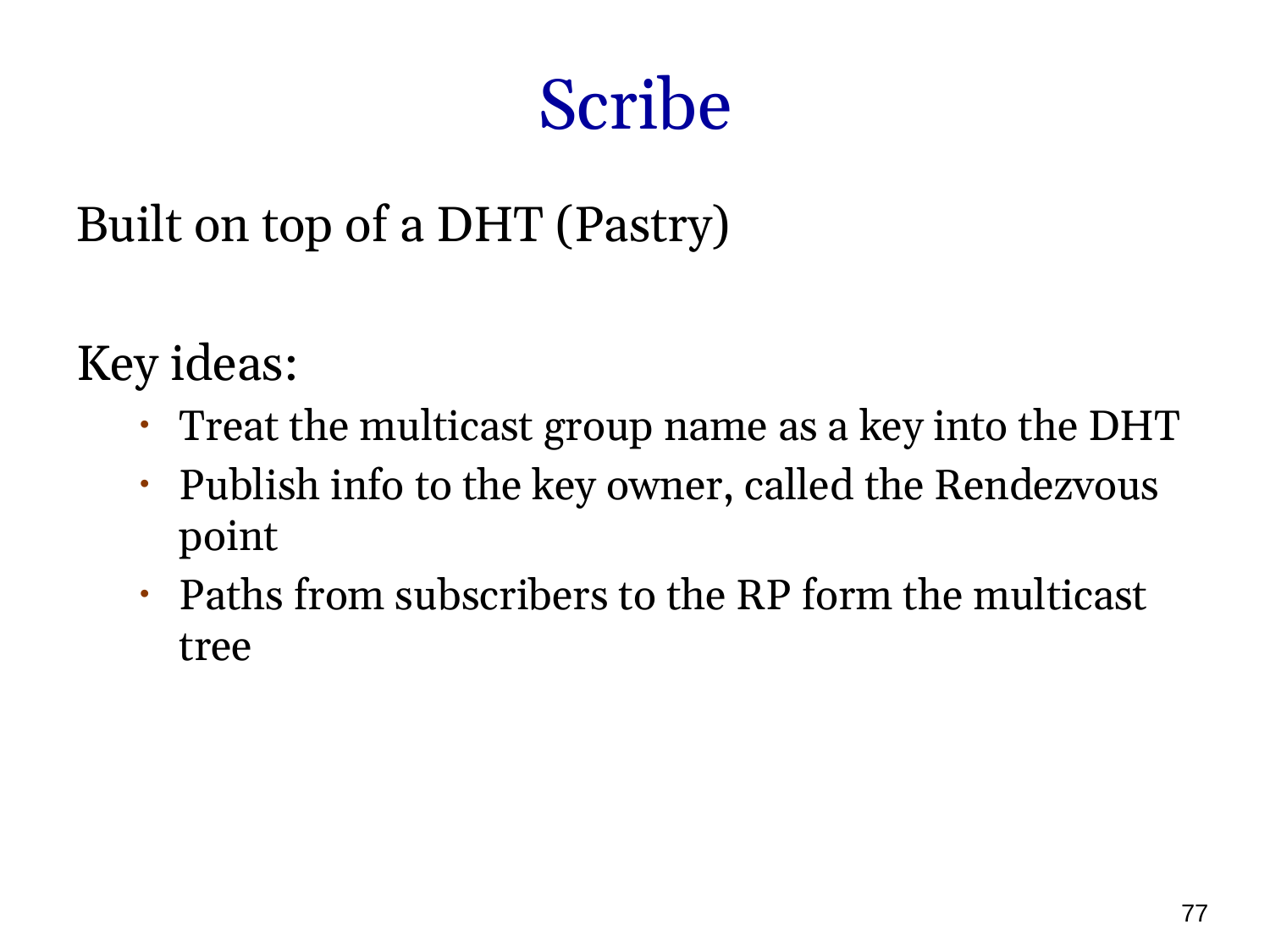

# Scribe
Built on top of a DHT (Pastry)

Key ideas:
Treat the multicast group name as a key into the DHT
Publish info to the key owner, called the Rendezvous point
Paths from subscribers to the RP form the multicast tree
77